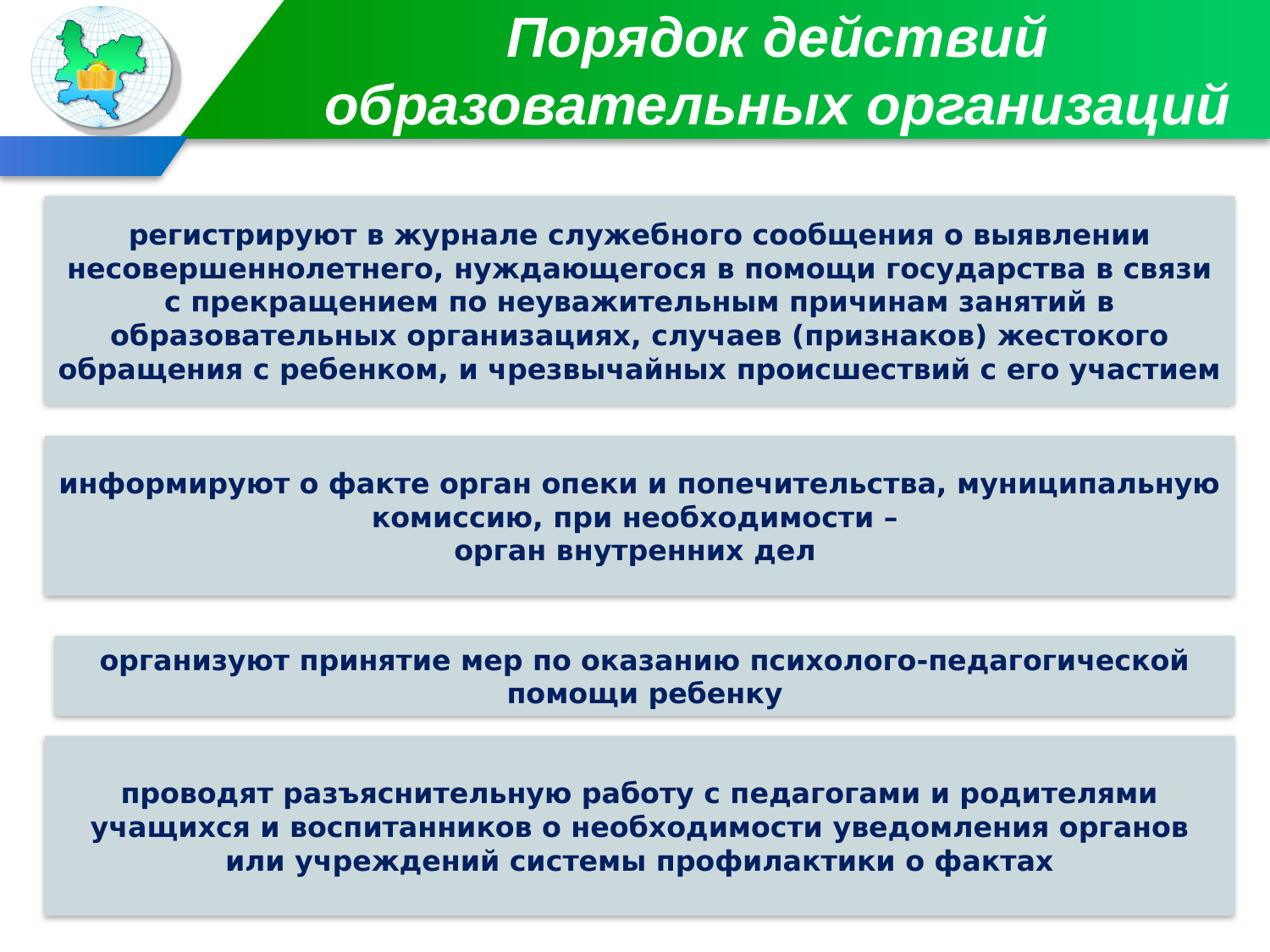

# Порядок действий образовательных организаций
регистрируют в журнале служебного сообщения о выявлении несовершеннолетнего, нуждающегося в помощи государства в связи с прекращением по неуважительным причинам занятий в образовательных организациях, случаев (признаков) жестокого обращения с ребенком, и чрезвычайных происшествий с его участием
информируют о факте орган опеки и попечительства, муниципальную комиссию, при необходимости –
орган внутренних дел

организуют принятие мер по оказанию психолого-педагогической помощи ребенку

проводят разъяснительную работу с педагогами и родителями учащихся и воспитанников о необходимости уведомления органов или учреждений системы профилактики о фактах